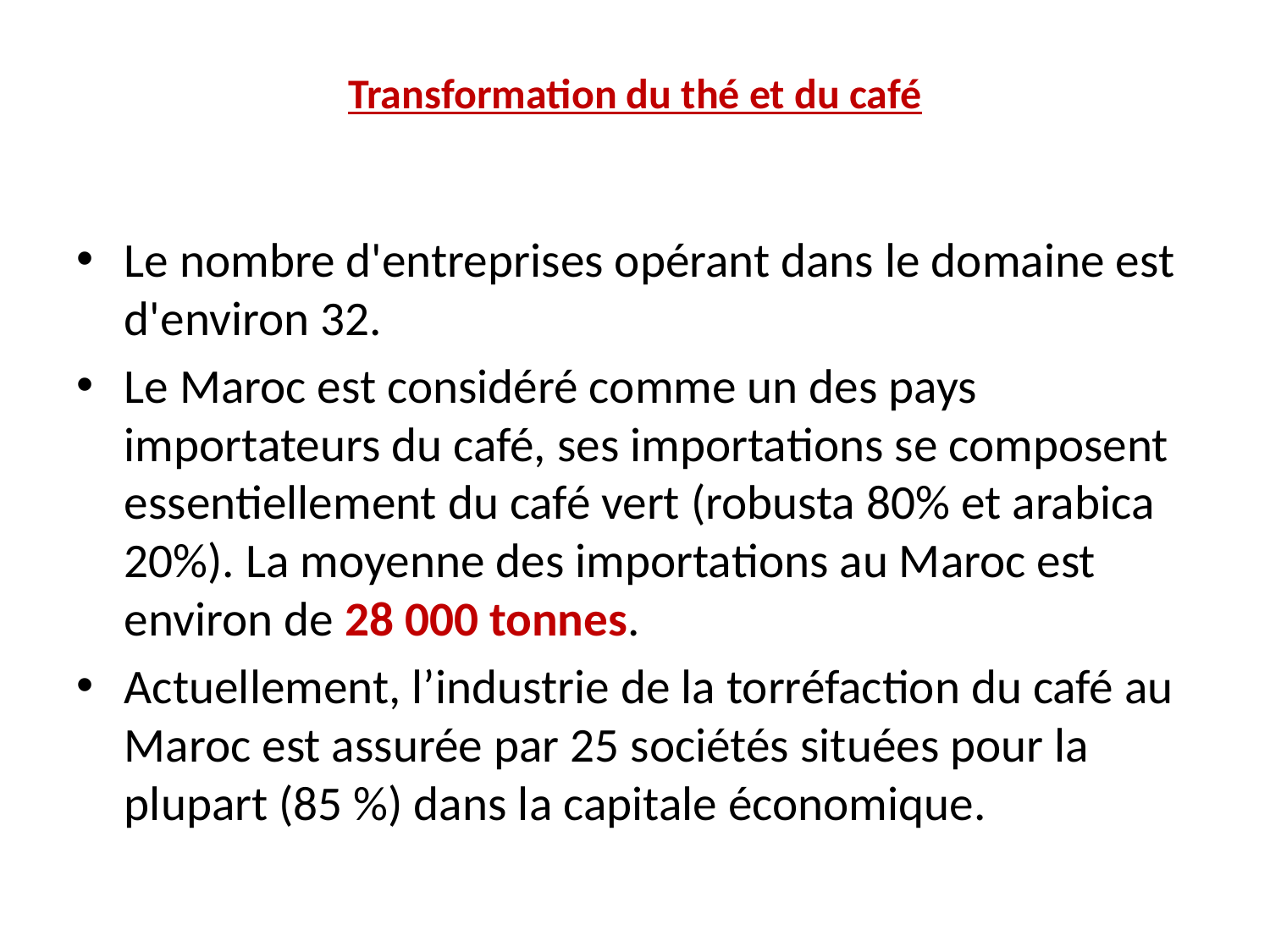

# Transformation du thé et du café
Le nombre d'entreprises opérant dans le domaine est d'environ 32.
Le Maroc est considéré comme un des pays importateurs du café, ses importations se composent essentiellement du café vert (robusta 80% et arabica 20%). La moyenne des importations au Maroc est environ de 28 000 tonnes.
Actuellement, l’industrie de la torréfaction du café au Maroc est assurée par 25 sociétés situées pour la plupart (85 %) dans la capitale économique.